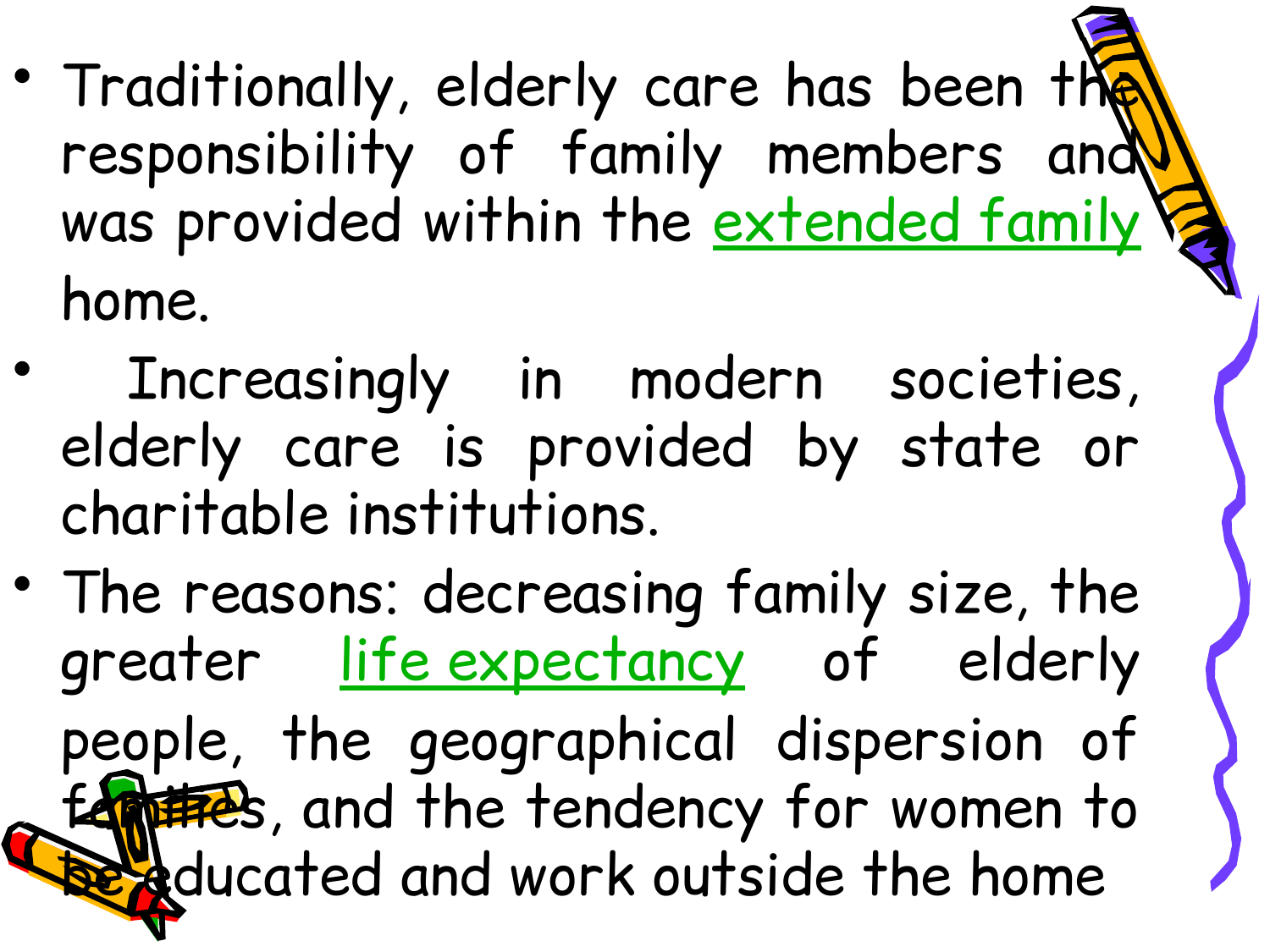

Traditionally, elderly care has been the responsibility of family members and was provided within the extended family home.
 Increasingly in modern societies, elderly care is provided by state or charitable institutions.
The reasons: decreasing family size, the greater life expectancy of elderly people, the geographical dispersion of families, and the tendency for women to be educated and work outside the home